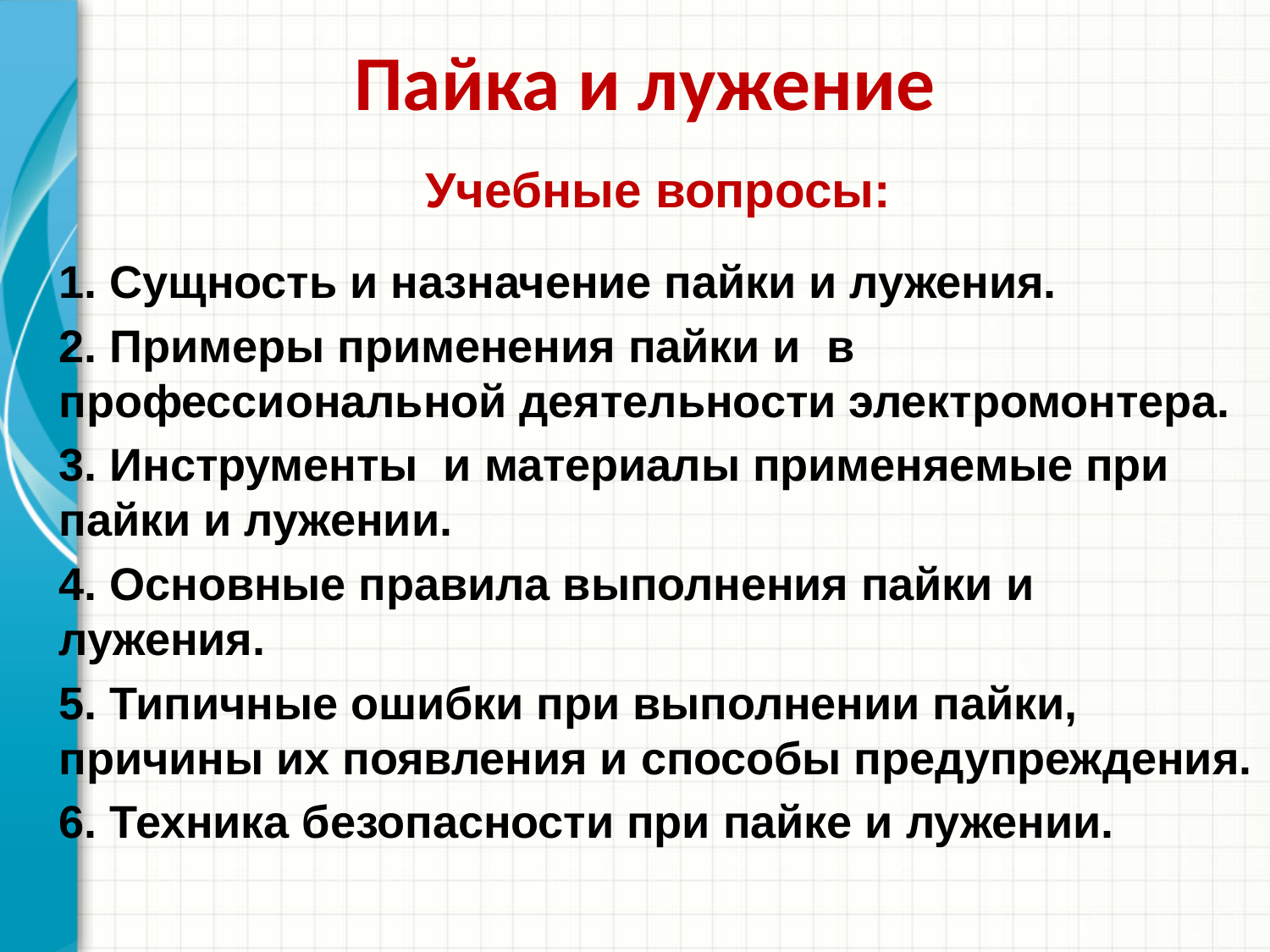

# Пайка и лужение
Учебные вопросы:
1. Сущность и назначение пайки и лужения.
2. Примеры применения пайки и  в профессиональной деятельности электромонтера.
3. Инструменты  и материалы применяемые при пайки и лужении.
4. Основные правила выполнения пайки и лужения.
5. Типичные ошибки при выполнении пайки, причины их появления и способы предупреждения.
6. Техника безопасности при пайке и лужении.